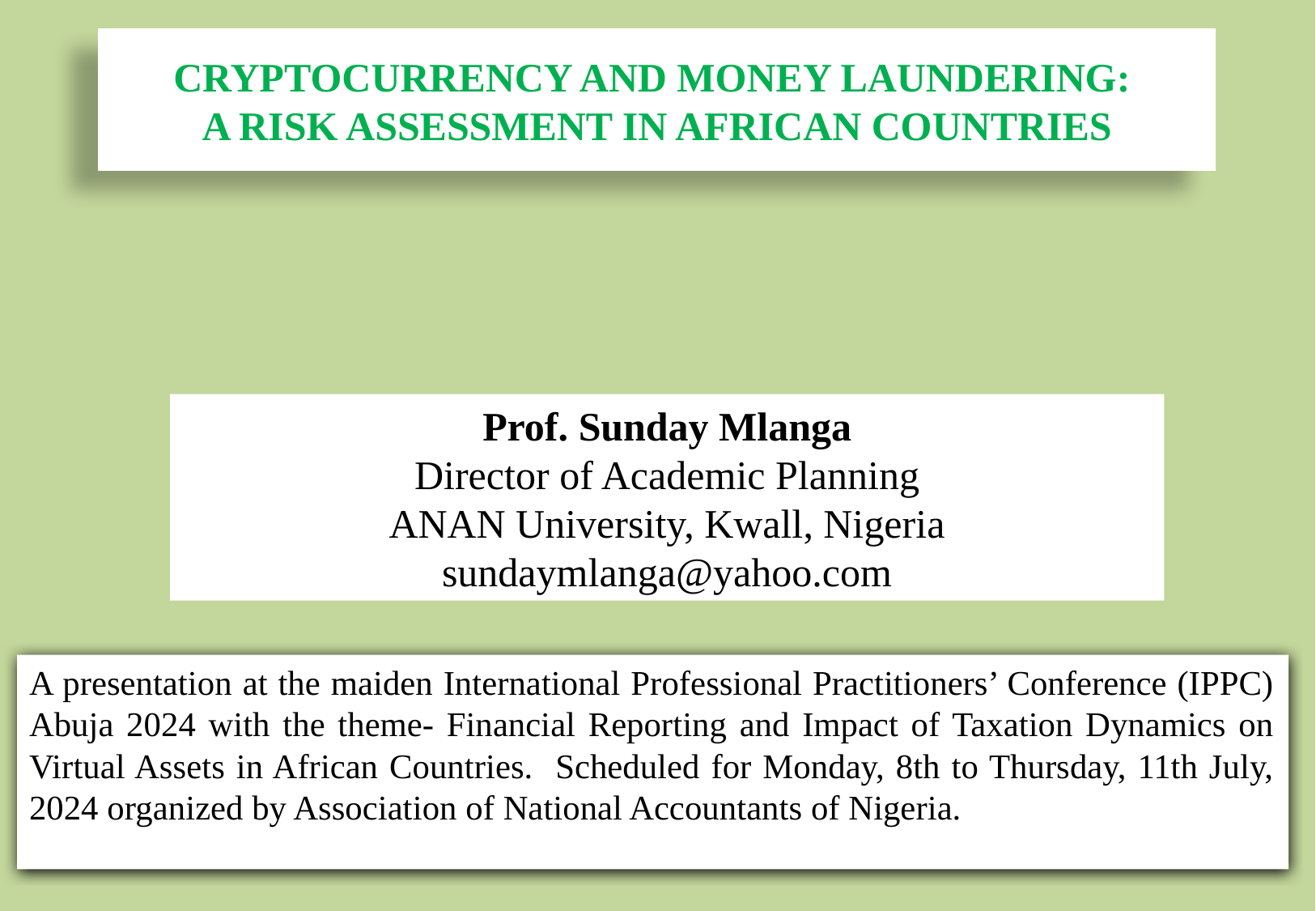

# CRYPTOCURRENCY AND MONEY LAUNDERING: A RISK ASSESSMENT IN AFRICAN COUNTRIES
Prof. Sunday Mlanga
Director of Academic Planning
ANAN University, Kwall, Nigeria
sundaymlanga@yahoo.com
A presentation at the maiden International Professional Practitioners’ Conference (IPPC) Abuja 2024 with the theme- Financial Reporting and Impact of Taxation Dynamics on Virtual Assets in African Countries.  Scheduled for Monday, 8th to Thursday, 11th July, 2024 organized by Association of National Accountants of Nigeria.